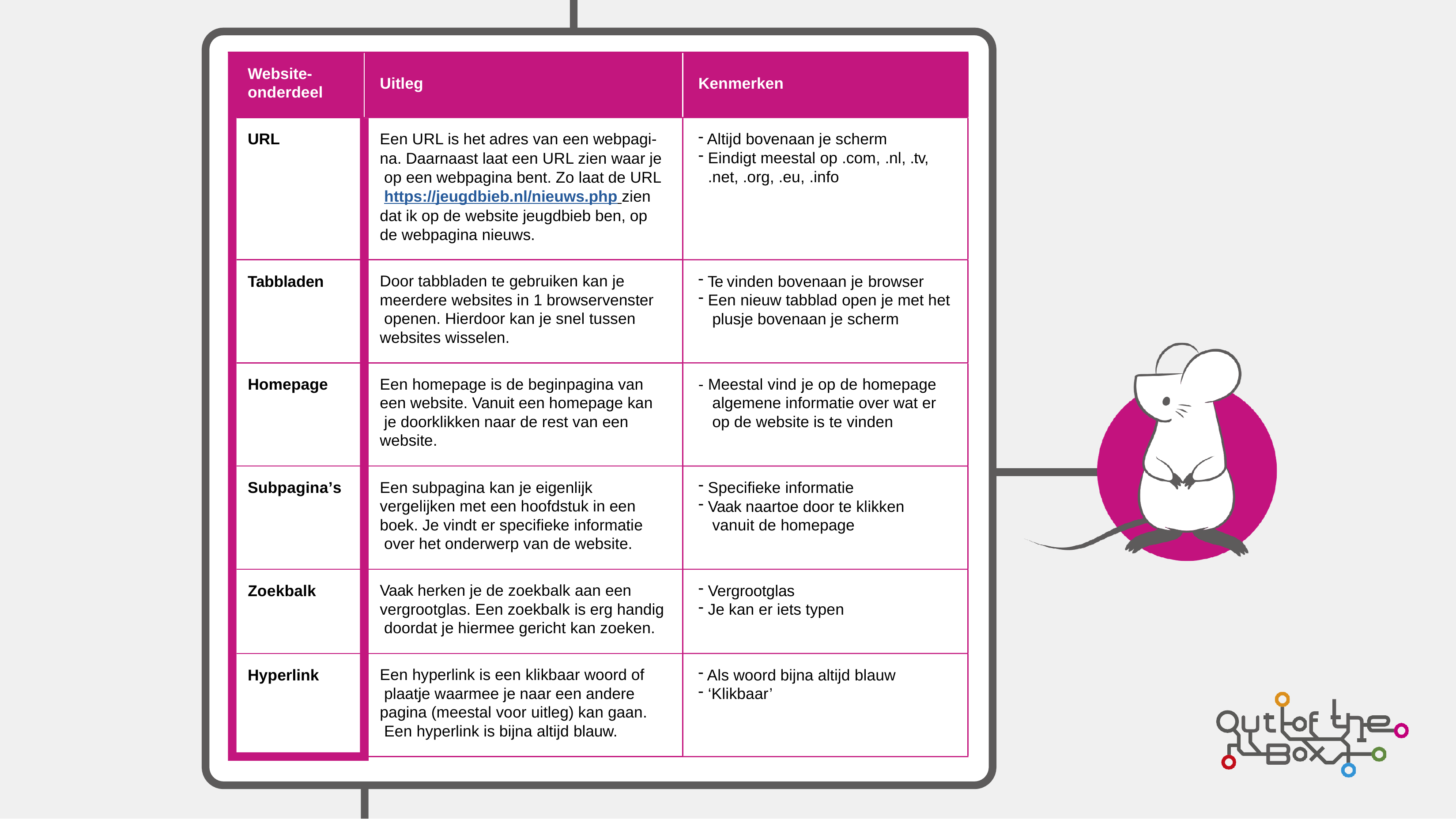

Website-  onderdeel
Uitleg
Kenmerken
URL
Een URL is het adres van een webpagi-  na. Daarnaast laat een URL zien waar je  op een webpagina bent. Zo laat de URL  https://jeugdbieb.nl/nieuws.php zien  dat ik op de website jeugdbieb ben, op  de webpagina nieuws.
Altijd bovenaan je scherm
Eindigt meestal op .com, .nl, .tv,
.net, .org, .eu, .info
Tabbladen
Door tabbladen te gebruiken kan je  meerdere websites in 1 browservenster  openen. Hierdoor kan je snel tussen  websites wisselen.
Te vinden bovenaan je browser
Een nieuw tabblad open je met het  plusje bovenaan je scherm

- Meestal vind je op de homepage  algemene informatie over wat er  op de website is te vinden
Homepage
Een homepage is de beginpagina van  een website. Vanuit een homepage kan  je doorklikken naar de rest van een  website.
Subpagina’s
Een subpagina kan je eigenlijk  vergelijken met een hoofdstuk in een  boek. Je vindt er specifieke informatie  over het onderwerp van de website.
Specifieke informatie
Vaak naartoe door te klikken  vanuit de homepage
Zoekbalk
Vaak herken je de zoekbalk aan een  vergrootglas. Een zoekbalk is erg handig  doordat je hiermee gericht kan zoeken.
Vergrootglas
Je kan er iets typen
Hyperlink
Een hyperlink is een klikbaar woord of  plaatje waarmee je naar een andere  pagina (meestal voor uitleg) kan gaan.  Een hyperlink is bijna altijd blauw.
Als woord bijna altijd blauw
‘Klikbaar’